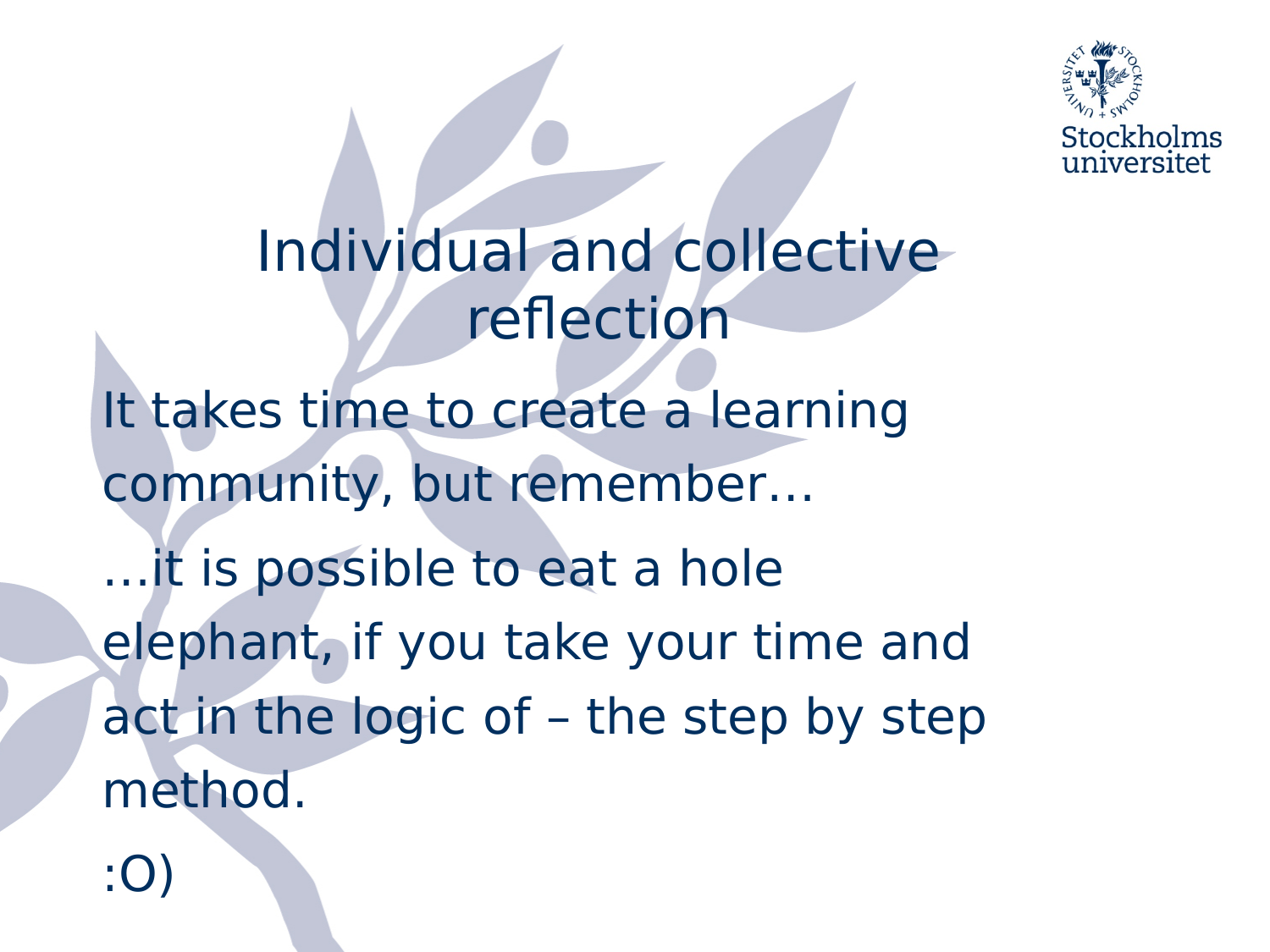

# Individual and collective reflection
It takes time to create a learning community, but remember…
…it is possible to eat a hole elephant, if you take your time and act in the logic of – the step by step method.
:O)